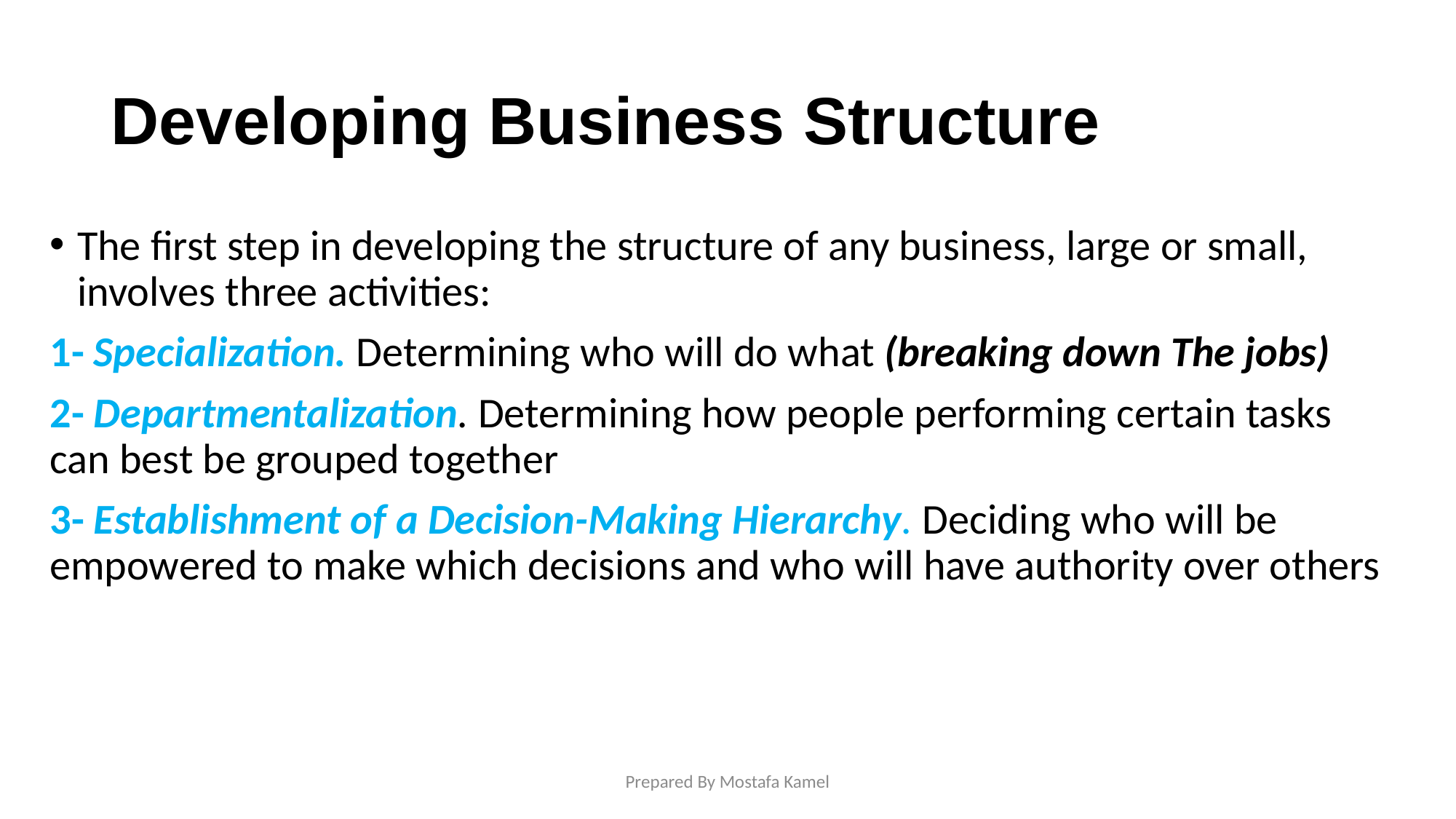

# Developing Business Structure
The first step in developing the structure of any business, large or small, involves three activities:
1- Specialization. Determining who will do what (breaking down The jobs)
2- Departmentalization. Determining how people performing certain tasks can best be grouped together
3- Establishment of a Decision-Making Hierarchy. Deciding who will be empowered to make which decisions and who will have authority over others
Prepared By Mostafa Kamel